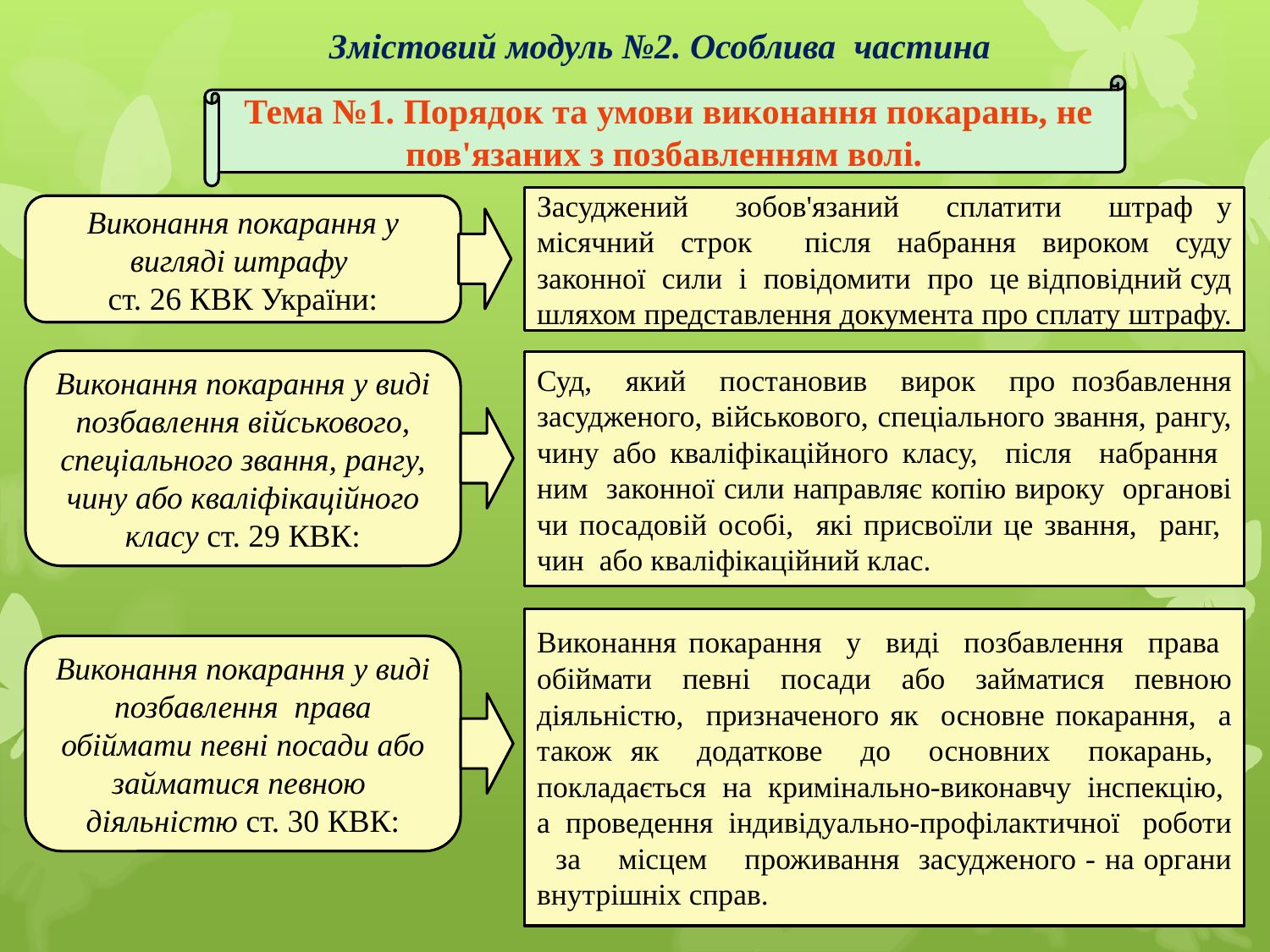

# Змістовий модуль №2. Особлива  частина
Тема №1. Порядок та умови виконання покарань, не пов'язаних з позбавленням волі.
Засуджений  зобов'язаний  сплатити  штраф у місячний строк  після набрання вироком суду законної  сили  і  повідомити  про  це відповідний суд шляхом представлення документа про сплату штрафу.
Виконання покарання у вигляді штрафу
ст. 26 КВК України:

Виконання покарання у виді позбавлення військового, спеціального звання, рангу, чину або кваліфікаційного класу ст. 29 КВК:
Суд,  який  постановив  вирок  про позбавлення засудженого, військового, спеціального звання, рангу, чину або кваліфікаційного класу,  після  набрання  ним  законної сили направляє копію вироку  органові чи посадовій особі,  які присвоїли це звання,  ранг,  чин  або кваліфікаційний клас.

Виконання покарання  у  виді  позбавлення  права  обіймати  певні  посади  або  займатися  певною діяльністю,  призначеного як  основне покарання,  а також як  додаткове  до  основних  покарань,  покладається  на  кримінально-виконавчу  інспекцію,  а  проведення  індивідуально-профілактичної   роботи   за    місцем    проживання  засудженого - на органи внутрішніх справ.
Виконання покарання у виді позбавлення  права обіймати певні посади або займатися певною  діяльністю ст. 30 КВК: